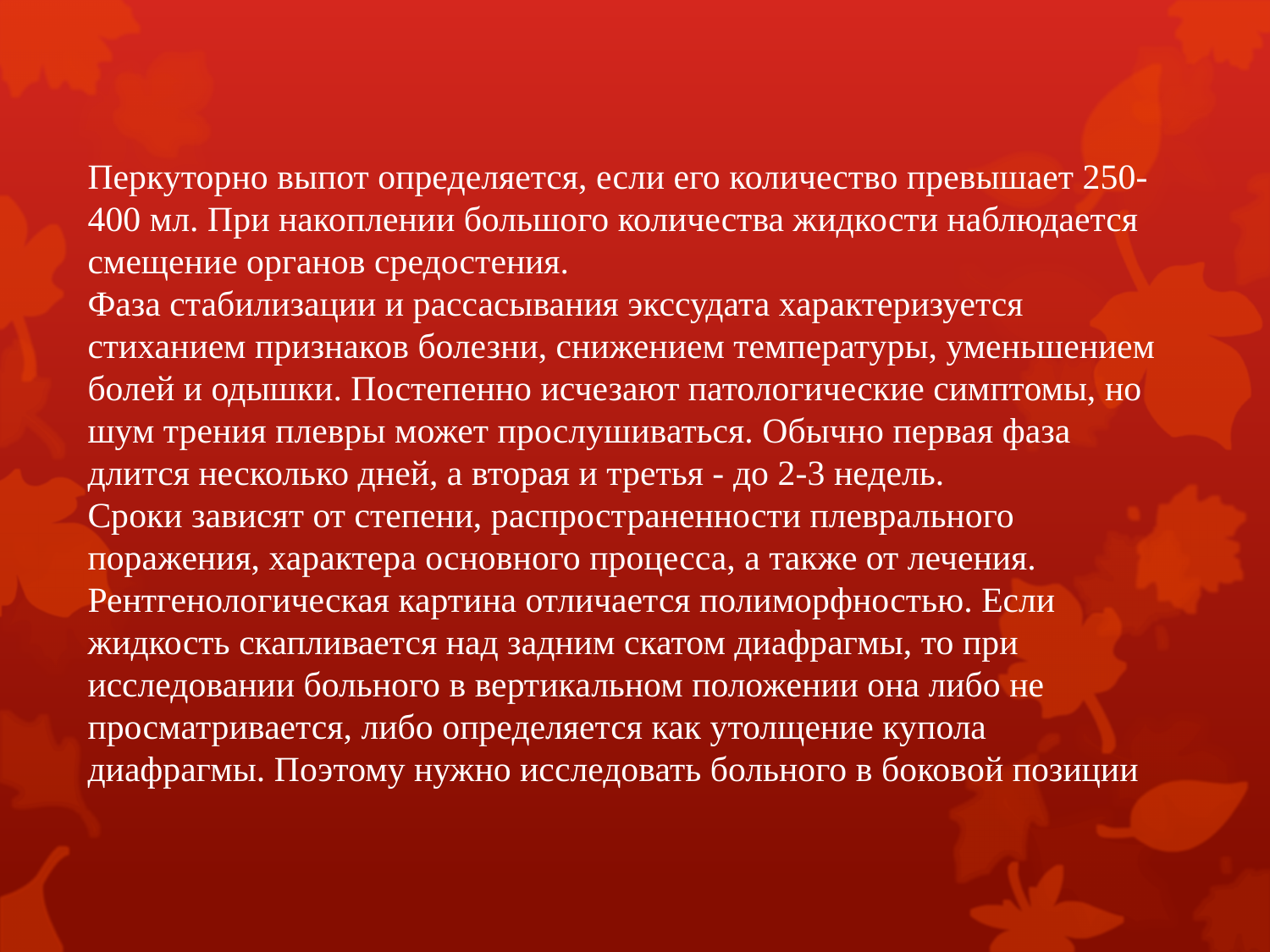

# Перкуторно выпот определяется, если его количество превышает 250-400 мл. При накоплении большого количества жидкости наблюдается смещение органов средостения. Фаза стабилизации и рассасывания экссудата характеризуется стиханием признаков болезни, снижением температуры, уменьшением болей и одышки. Постепенно исчезают патологические симптомы, но шум трения плевры может прослушиваться. Обычно первая фаза длится несколько дней, а вторая и третья - до 2-3 недель. Сроки зависят от степени, распространенности плеврального поражения, характера основного процесса, а также от лечения. Рентгенологическая картина отличается полиморфностью. Если жидкость скапливается над задним скатом диафрагмы, то при исследовании больного в вертикальном положении она либо не просматривается, либо определяется как утолщение купола диафрагмы. Поэтому нужно исследовать больного в боковой позиции